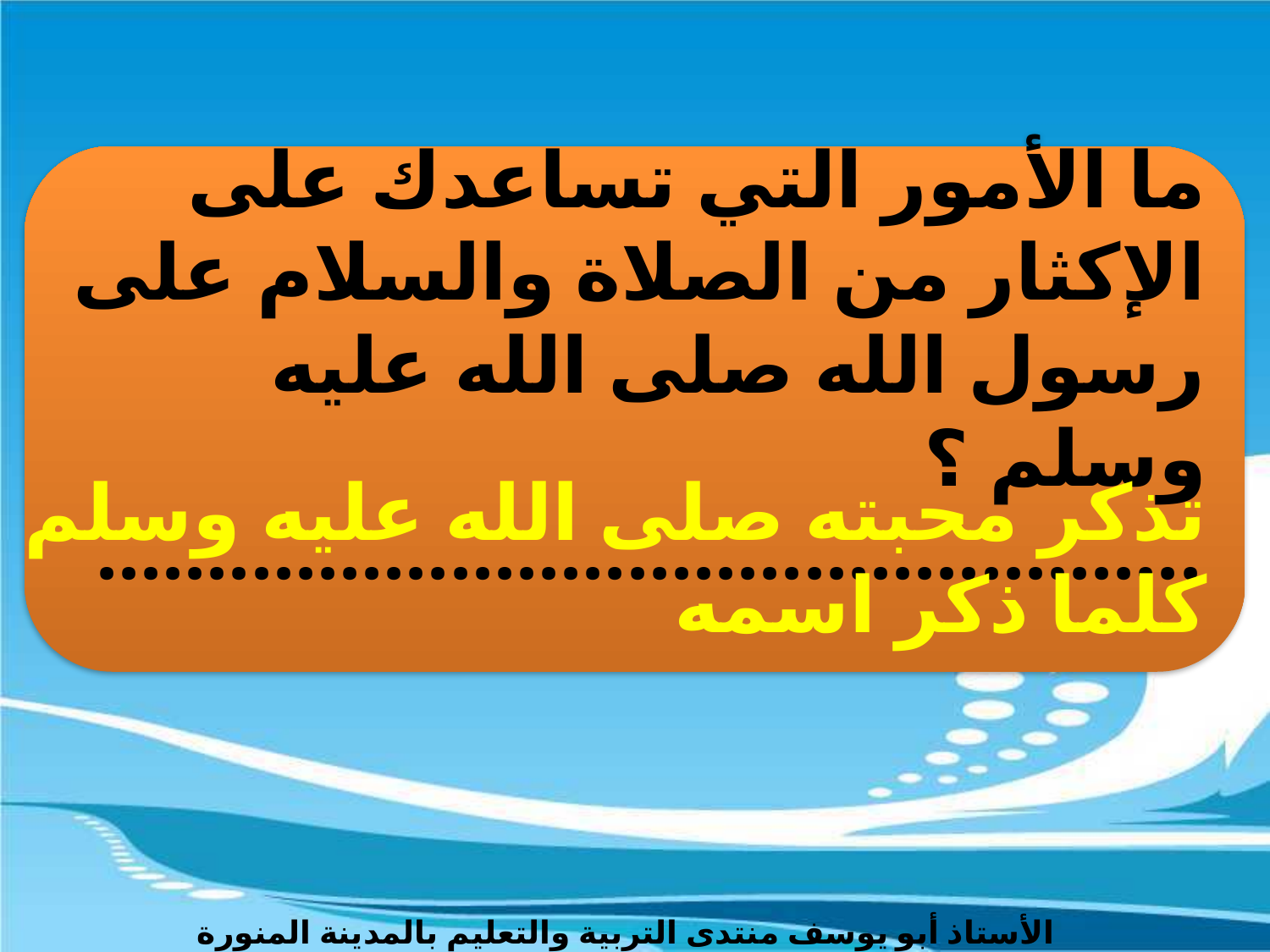

ما الأمور التي تساعدك على الإكثار من الصلاة والسلام على رسول الله صلى الله عليه وسلم ؟
..................................................

تذكر محبته صلى الله عليه وسلم كلما ذكر اسمه
الأستاذ أبو يوسف منتدى التربية والتعليم بالمدينة المنورة